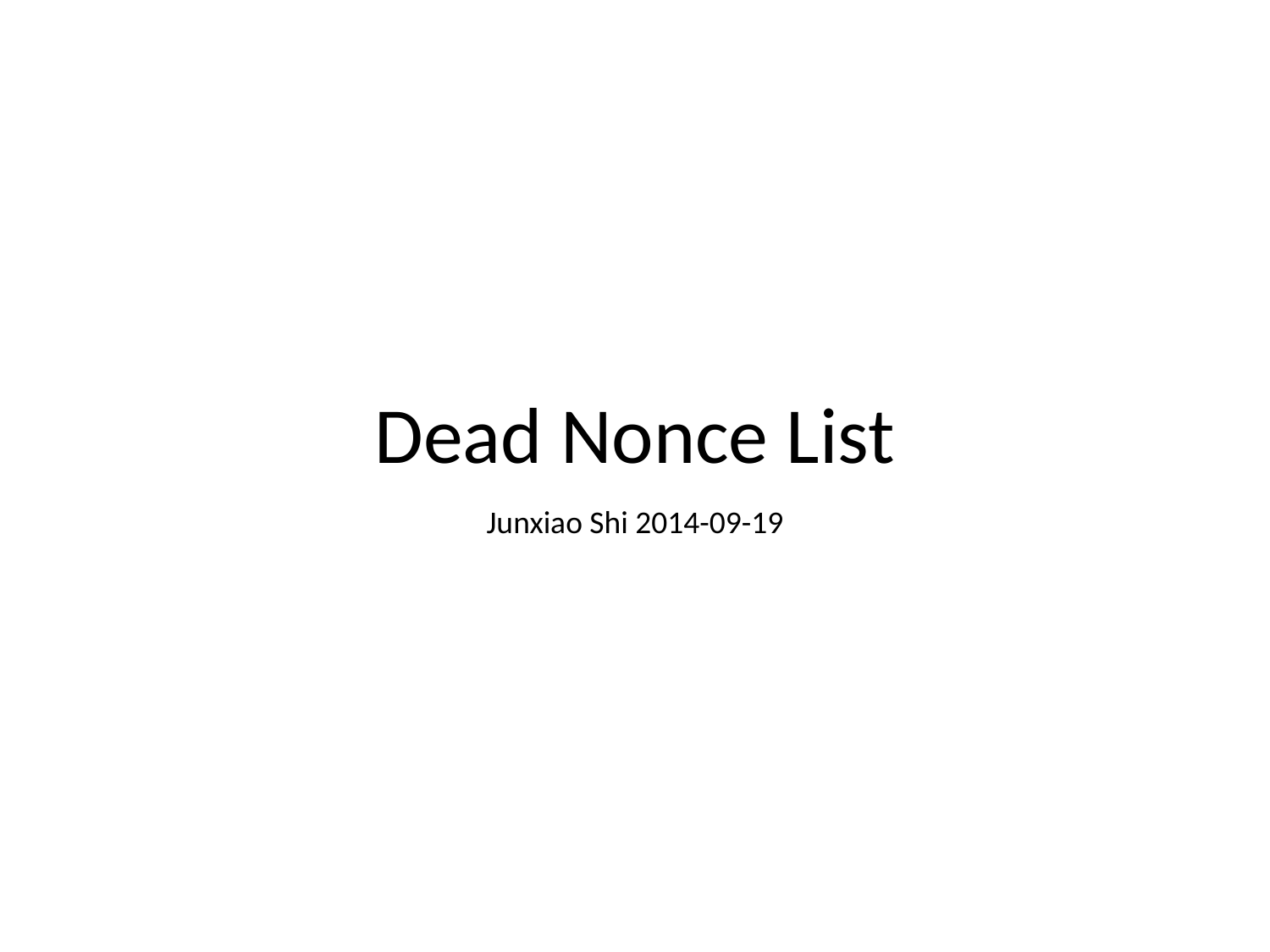

# Dead Nonce List
Junxiao Shi 2014-09-19